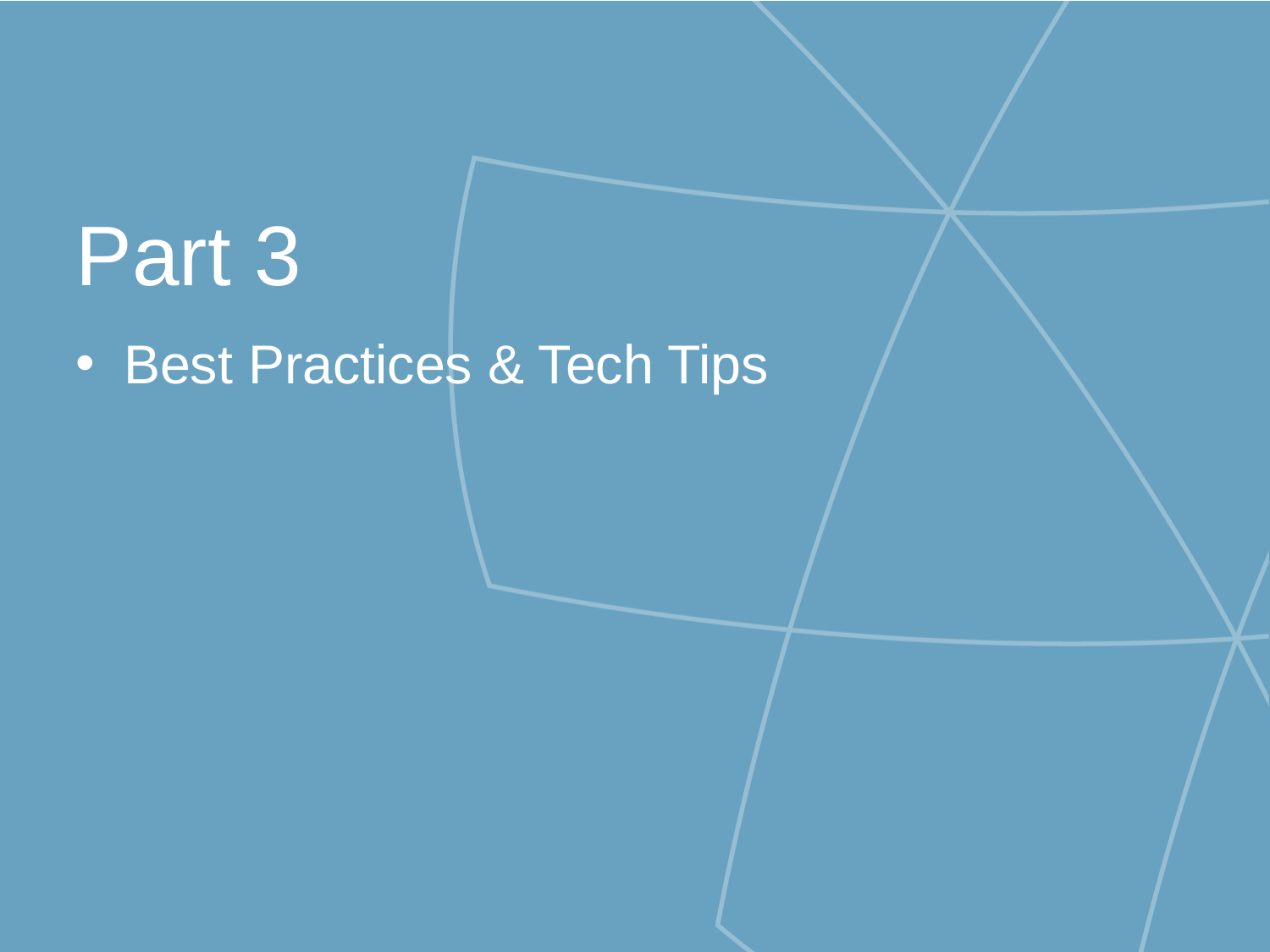

Part 3
Best Practices & Tech Tips